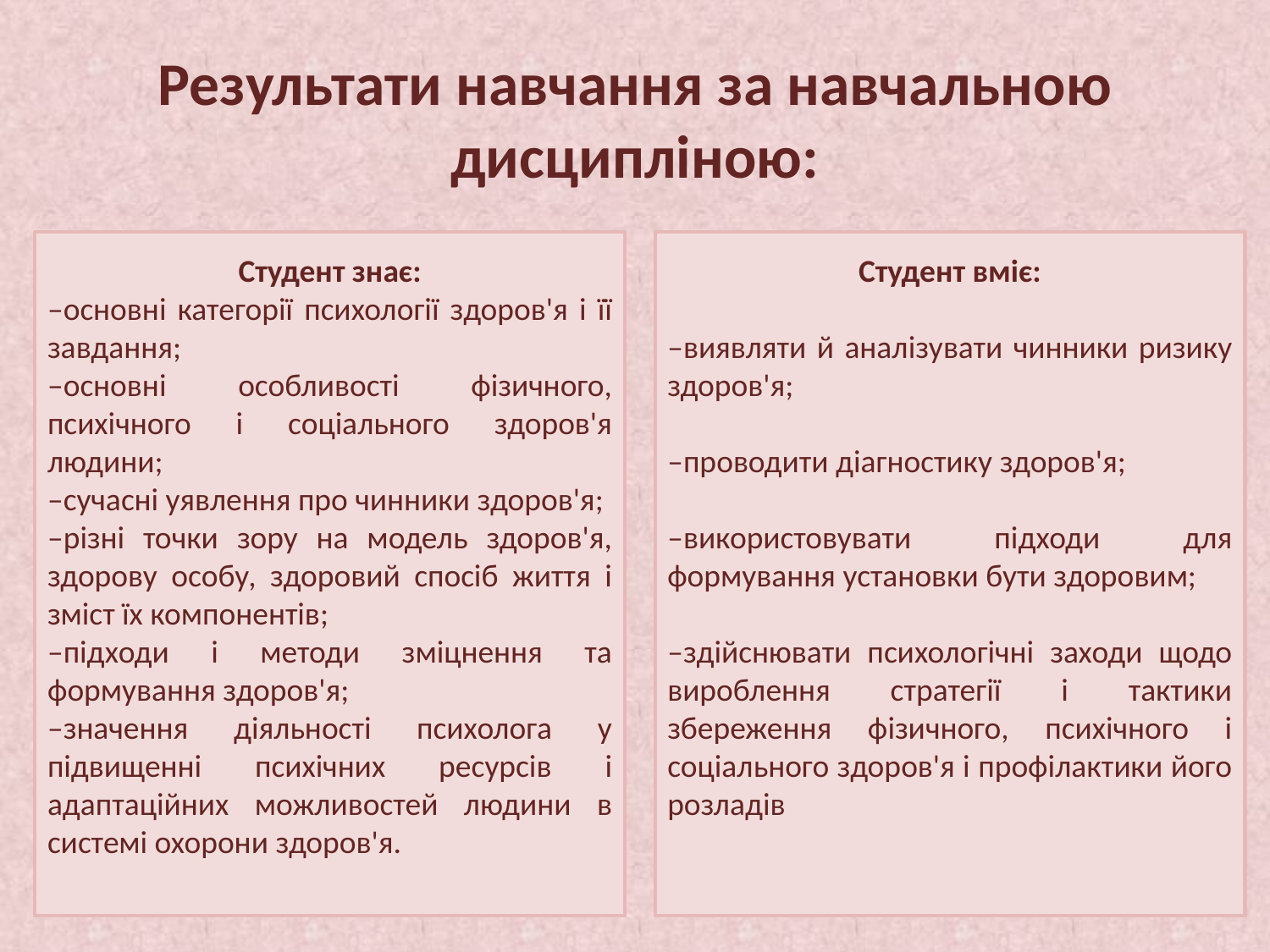

# Результати навчання за навчальною дисципліною:
Студент знає:
–основні категорії психології здоров'я і її завдання;
–основні особливості фізичного, психічного і соціального здоров'я людини;
–сучасні уявлення про чинники здоров'я;
–різні точки зору на модель здоров'я, здорову особу, здоровий спосіб життя і зміст їх компонентів;
–підходи і методи зміцнення та формування здоров'я;
–значення діяльності психолога у підвищенні психічних ресурсів і адаптаційних можливостей людини в системі охорони здоров'я.

Студент вміє:

–виявляти й аналізувати чинники ризику здоров'я;

–проводити діагностику здоров'я;

–використовувати підходи для формування установки бути здоровим;

–здійснювати психологічні заходи щодо вироблення стратегії і тактики збереження фізичного, психічного і соціального здоров'я і профілактики його розладів